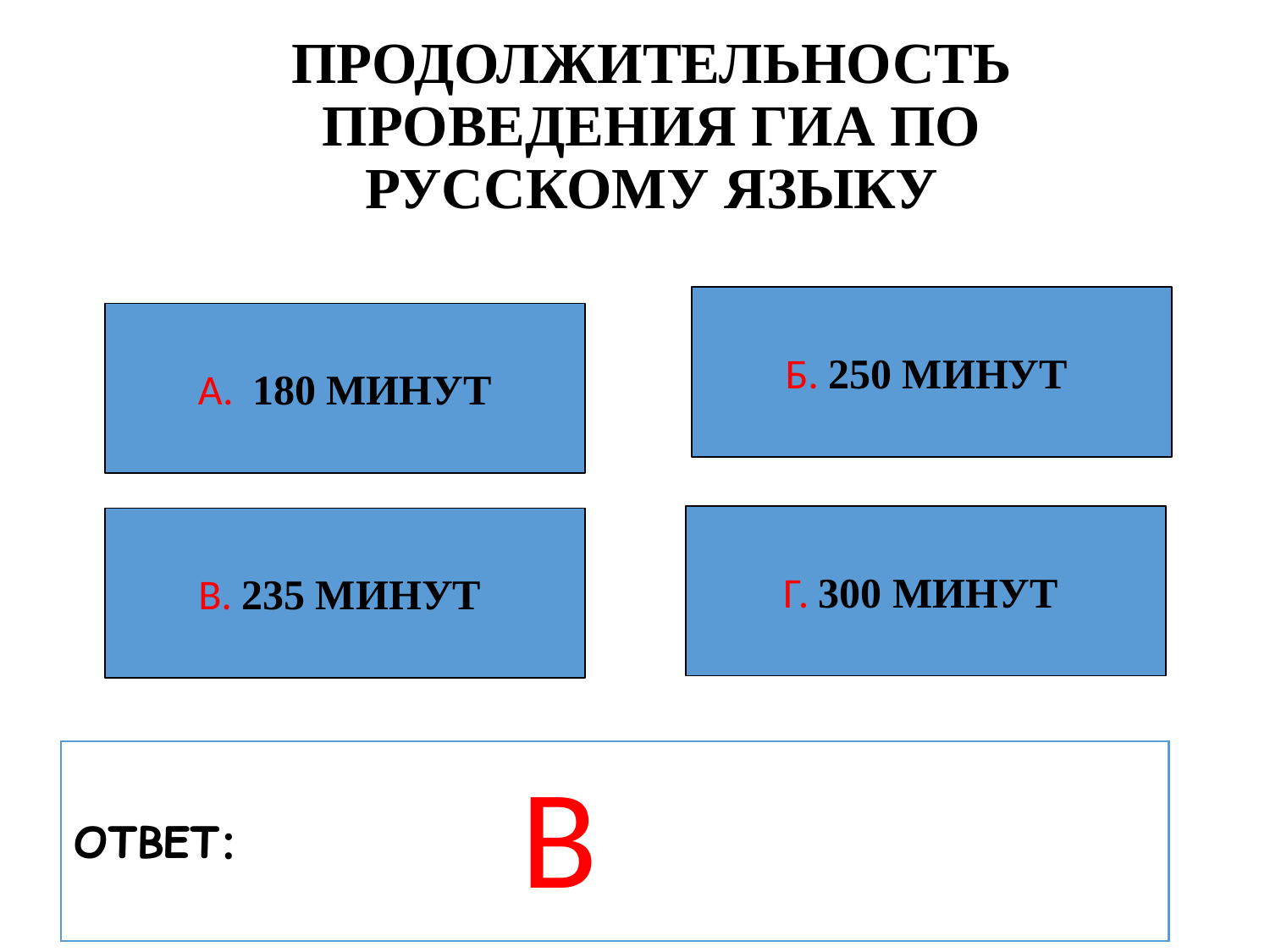

# ПРОДОЛЖИТЕЛЬНОСТЬ ПРОВЕДЕНИЯ ГИА ПО РУССКОМУ ЯЗЫКУ
Б. 250 МИНУТ
А.  180 МИНУТ
Г. 300 МИНУТ
В. 235 МИНУТ
ОТВЕТ:
В